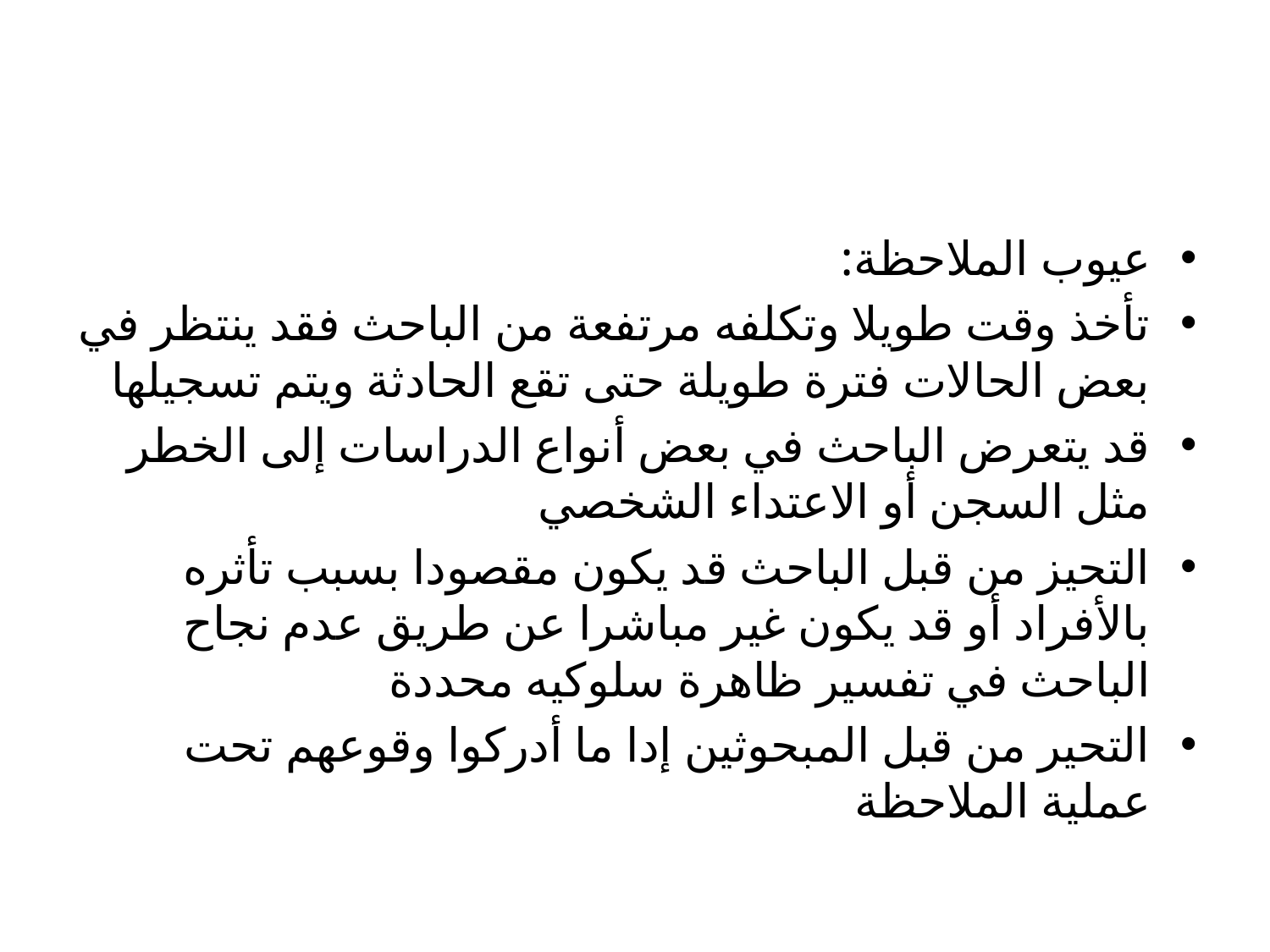

#
عيوب الملاحظة:
تأخذ وقت طويلا وتكلفه مرتفعة من الباحث فقد ينتظر في بعض الحالات فترة طويلة حتى تقع الحادثة ويتم تسجيلها
قد يتعرض الباحث في بعض أنواع الدراسات إلى الخطر مثل السجن أو الاعتداء الشخصي
التحيز من قبل الباحث قد يكون مقصودا بسبب تأثره بالأفراد أو قد يكون غير مباشرا عن طريق عدم نجاح الباحث في تفسير ظاهرة سلوكيه محددة
التحير من قبل المبحوثين إدا ما أدركوا وقوعهم تحت عملية الملاحظة